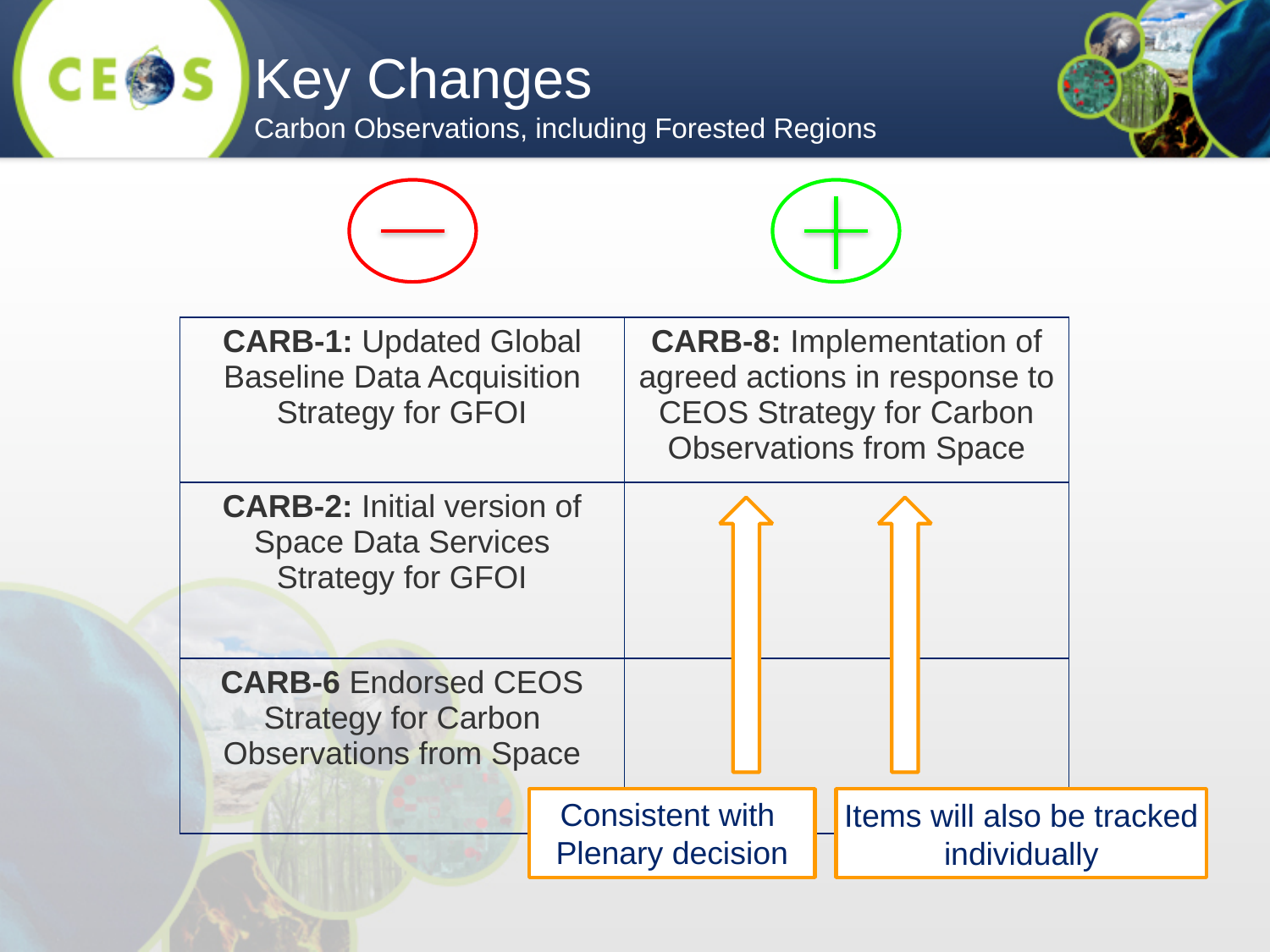

Key Changes
Carbon Observations, including Forested Regions

| CARB‐1: Updated Global Baseline Data Acquisition Strategy for GFOI | CARB-8: Implementation of agreed actions in response to CEOS Strategy for Carbon Observations from Space |
| --- | --- |
| CARB‐2: Initial version of Space Data Services Strategy for GFOI |  |
| CARB‐6 Endorsed CEOS Strategy for Carbon Observations from Space |  |

Consistent with
Plenary decision
Items will also be tracked individually